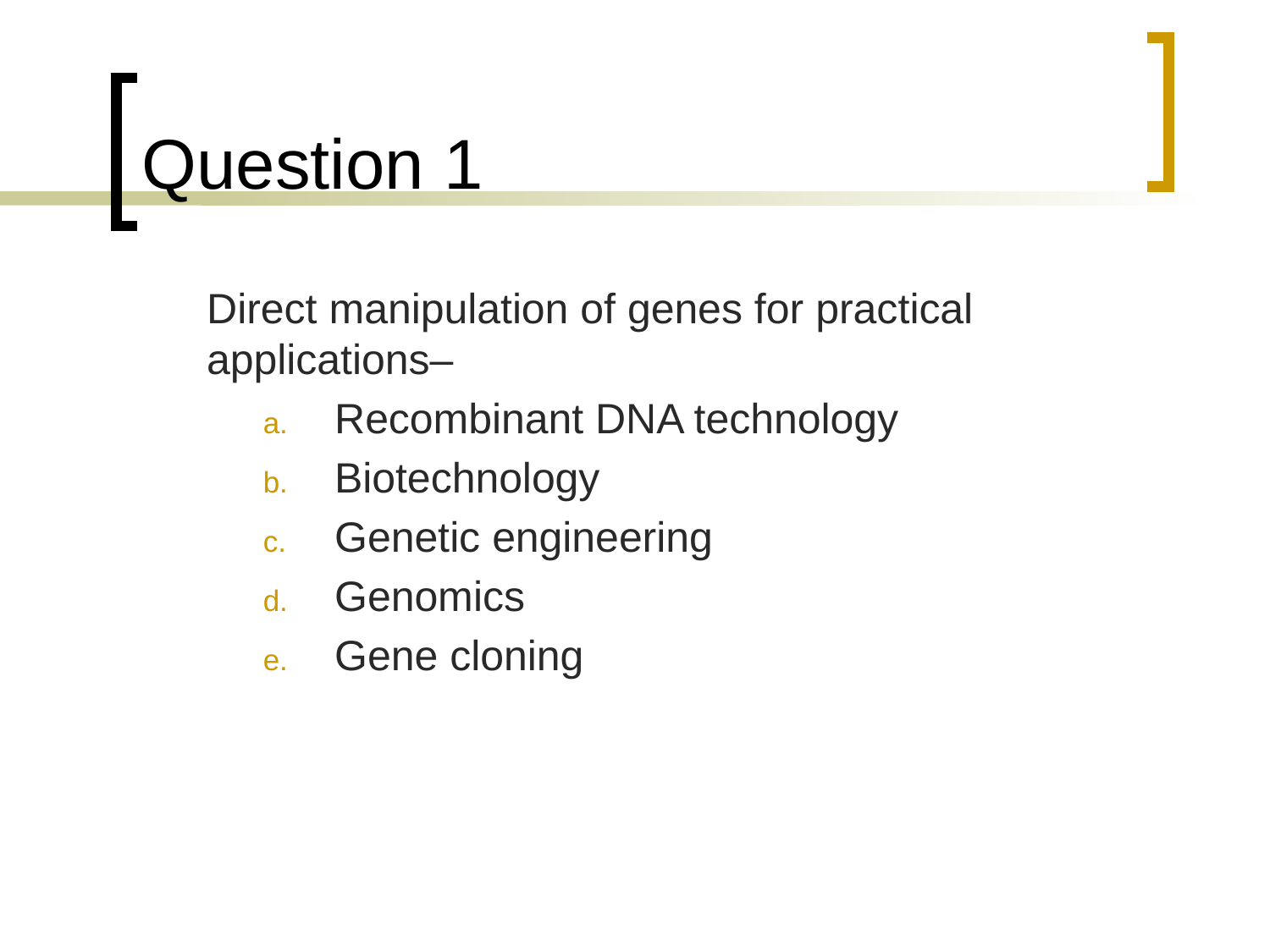

# Question 1
	Direct manipulation of genes for practical applications–
Recombinant DNA technology
Biotechnology
Genetic engineering
Genomics
Gene cloning